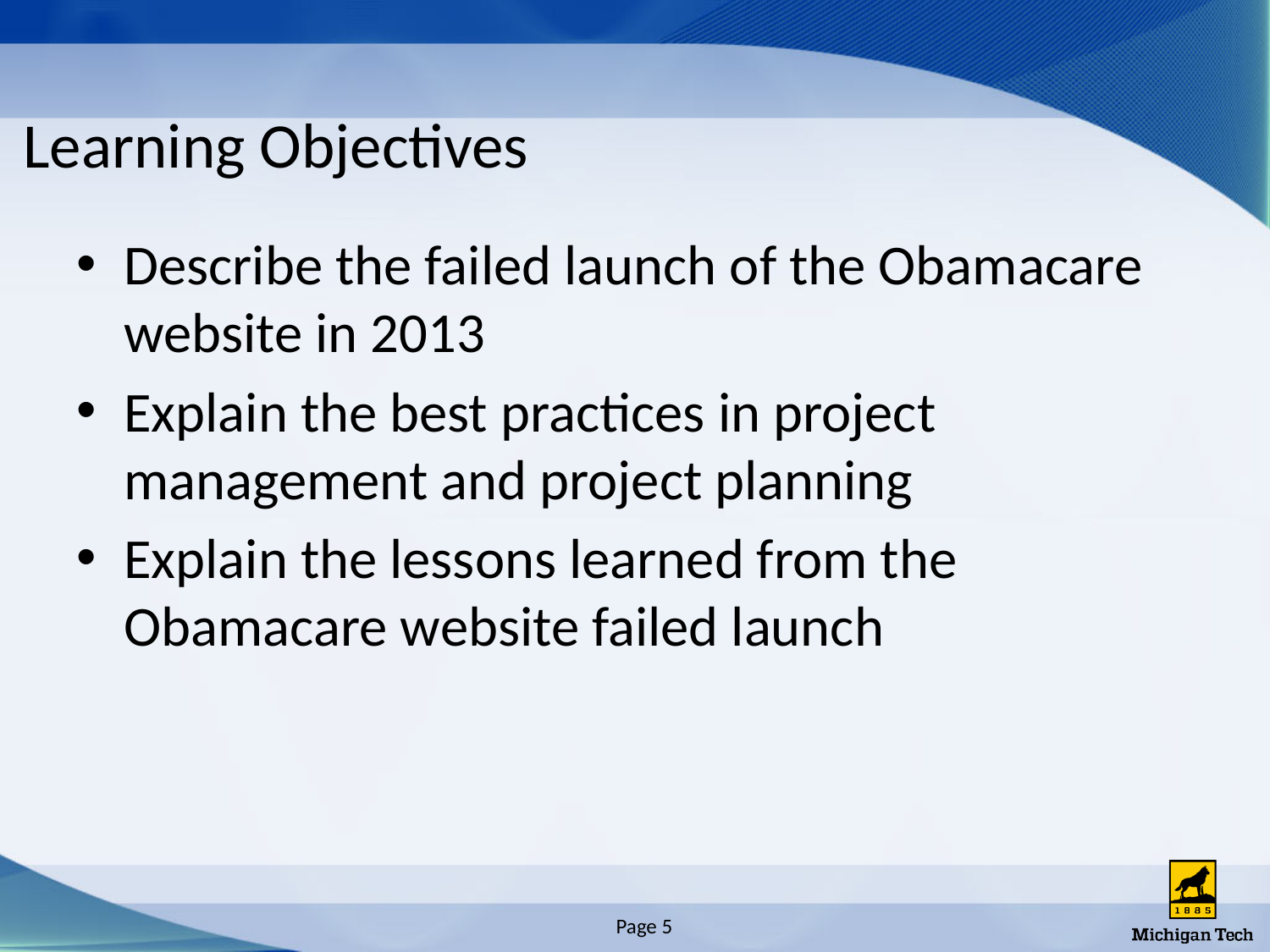

# Learning Objectives
Describe the failed launch of the Obamacare website in 2013
Explain the best practices in project management and project planning
Explain the lessons learned from the Obamacare website failed launch